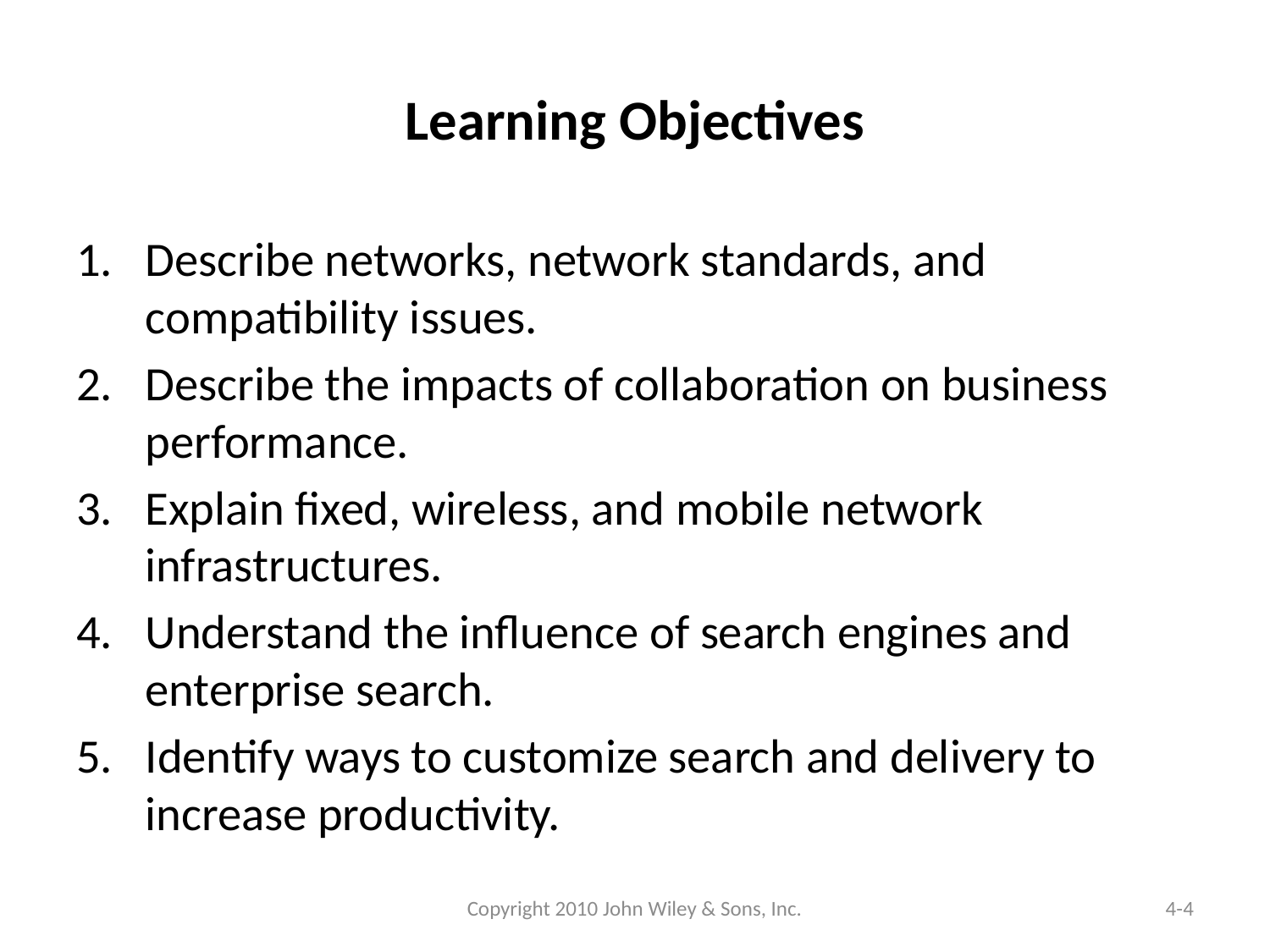

# Learning Objectives
Describe networks, network standards, and compatibility issues.
Describe the impacts of collaboration on business performance.
Explain fixed, wireless, and mobile network infrastructures.
Understand the influence of search engines and enterprise search.
Identify ways to customize search and delivery to increase productivity.

Copyright 2010 John Wiley & Sons, Inc.
4-4